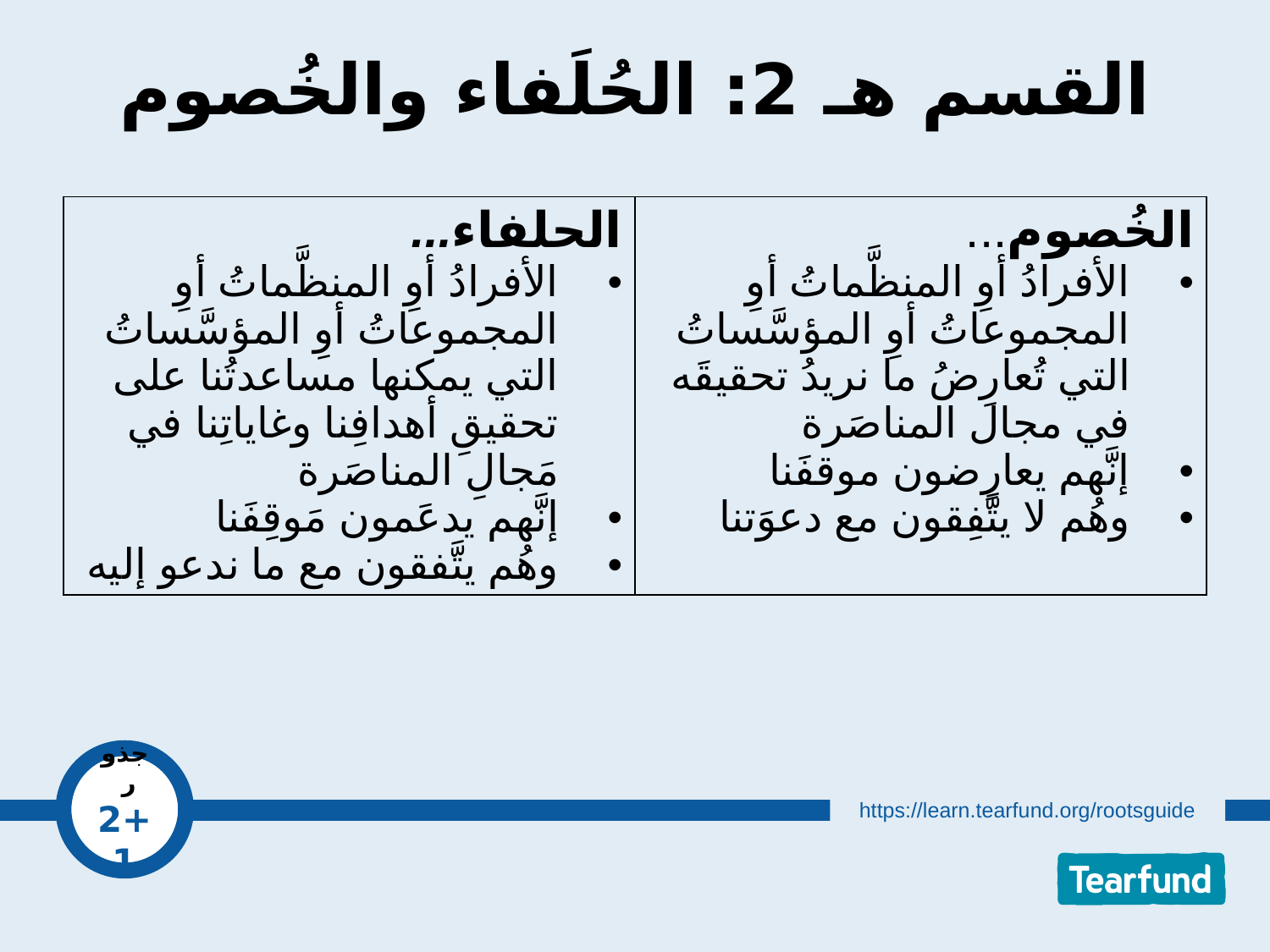

# القسم هـ 2: الحُلَفاء والخُصوم
| الحلفاء... الأفرادُ أوِ المنظَّماتُ أوِ المجموعاتُ أوِ المؤسَّساتُ التي يمكنها مساعدتُنا على تحقيقِ أهدافِنا وغاياتِنا في مَجالِ المناصَرة إنَّهم يدعَمون مَوقِفَنا وهُم يتَّفقون مع ما ندعو إليه | الخُصوم... الأفرادُ أوِ المنظَّماتُ أوِ المجموعاتُ أوِ المؤسَّساتُ التي تُعارِضُ ما نريدُ تحقيقَه في مجال المناصَرة إنَّهم يعارِضون موقفَنا وهُم لا يتَّفِقون مع دعوَتنا |
| --- | --- |